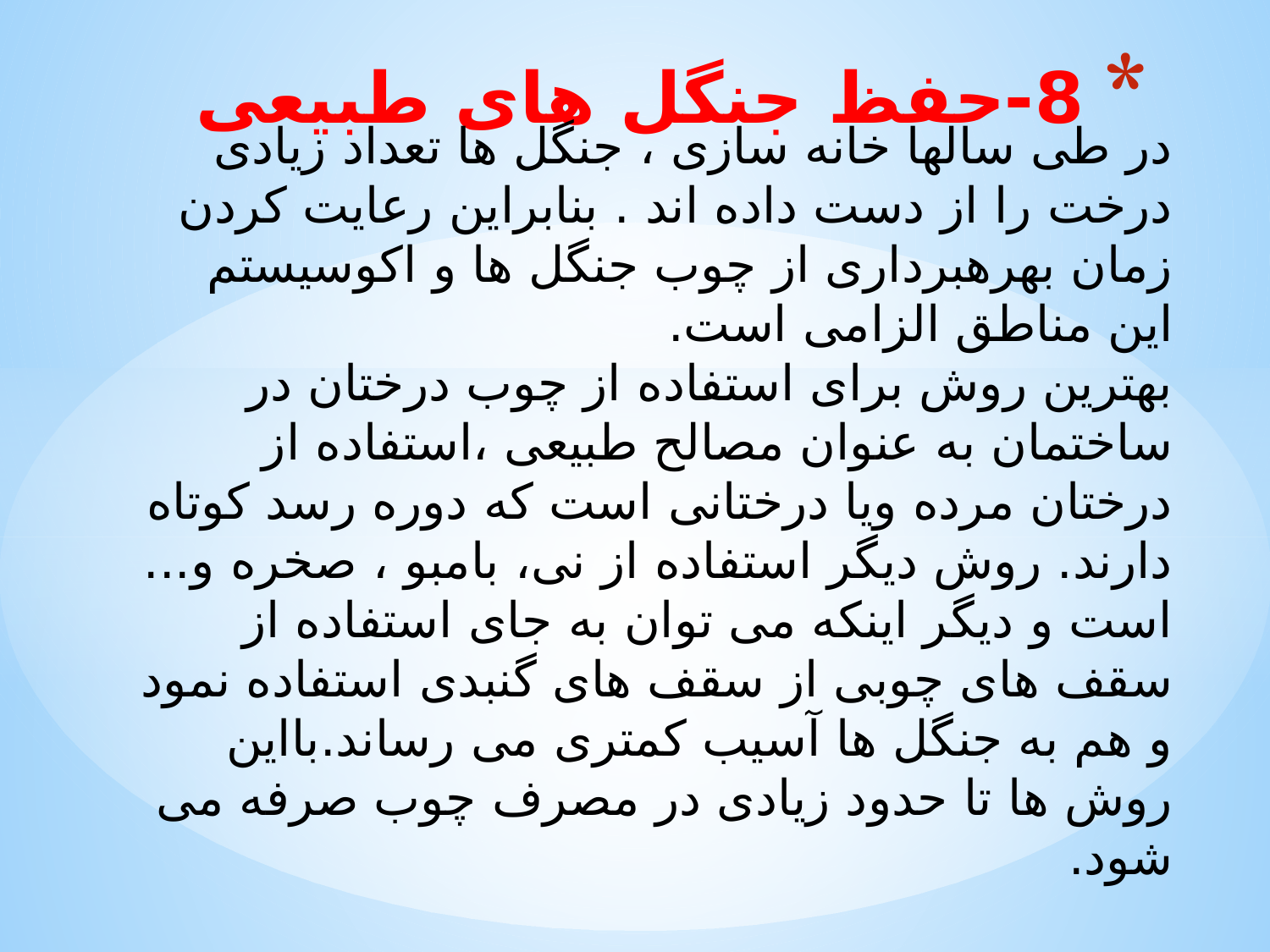

# 8-حفظ جنگل های طبیعی
در طی سالها خانه سازی ، جنگل ها تعداد زیادی درخت را از دست داده اند . بنابراین رعایت کردن زمان بهرهبرداری از چوب جنگل ها و اکوسیستم این مناطق الزامی است.
بهترین روش برای استفاده از چوب درختان در ساختمان به عنوان مصالح طبیعی ،استفاده از درختان مرده ویا درختانی است که دوره رسد کوتاه دارند. روش دیگر استفاده از نی، بامبو ، صخره و... است و دیگر اینکه می توان به جای استفاده از سقف های چوبی از سقف های گنبدی استفاده نمود و هم به جنگل ها آسیب کمتری می رساند.بااین روش ها تا حدود زیادی در مصرف چوب صرفه می شود.